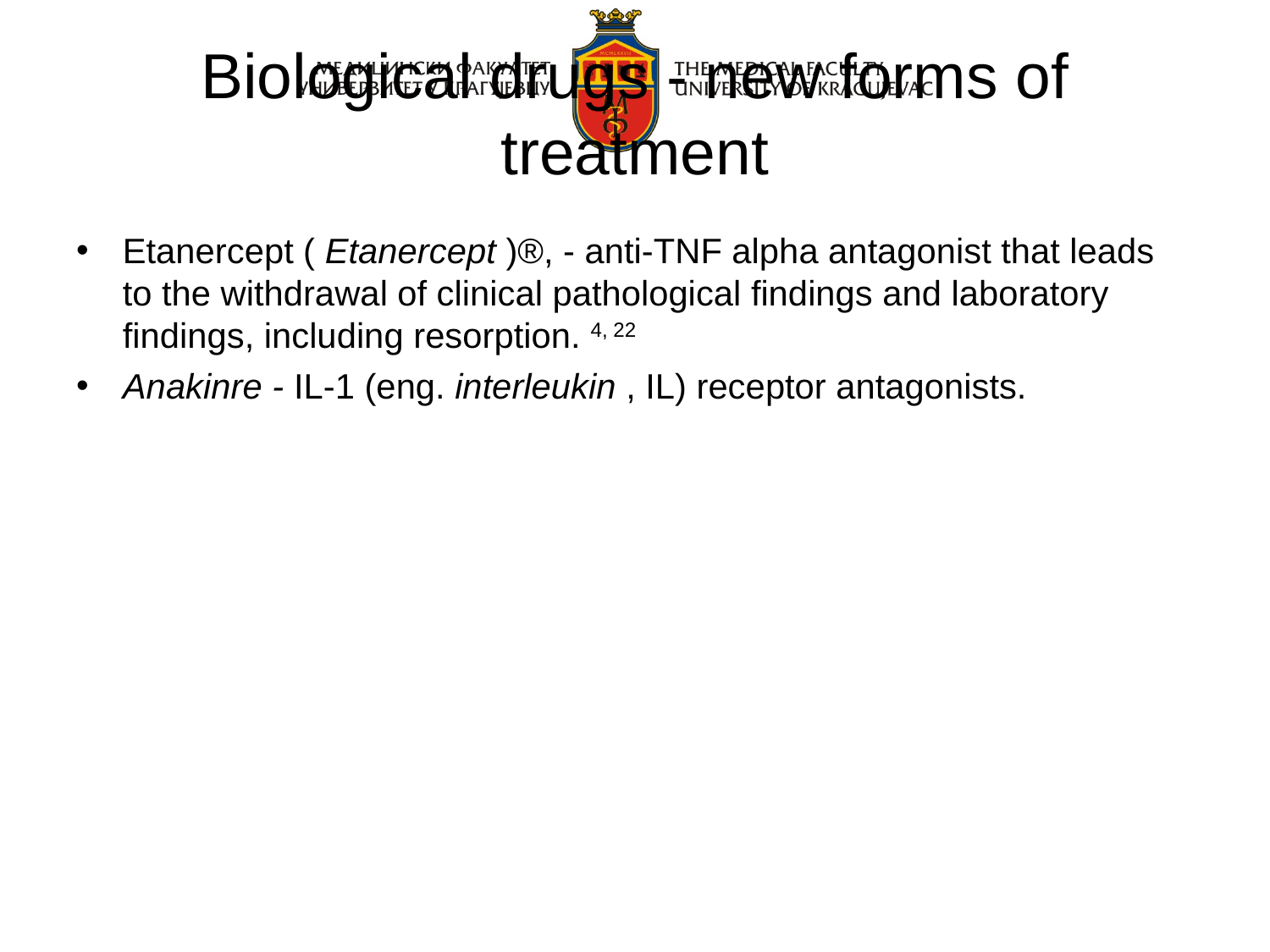

Biological drugs - new forms of treatment
Etanercept ( Etanercept )®, - anti-TNF alpha antagonist that leads to the withdrawal of clinical pathological findings and laboratory findings, including resorption. 4, 22
Anakinre - IL-1 (eng. interleukin , IL) receptor antagonists.